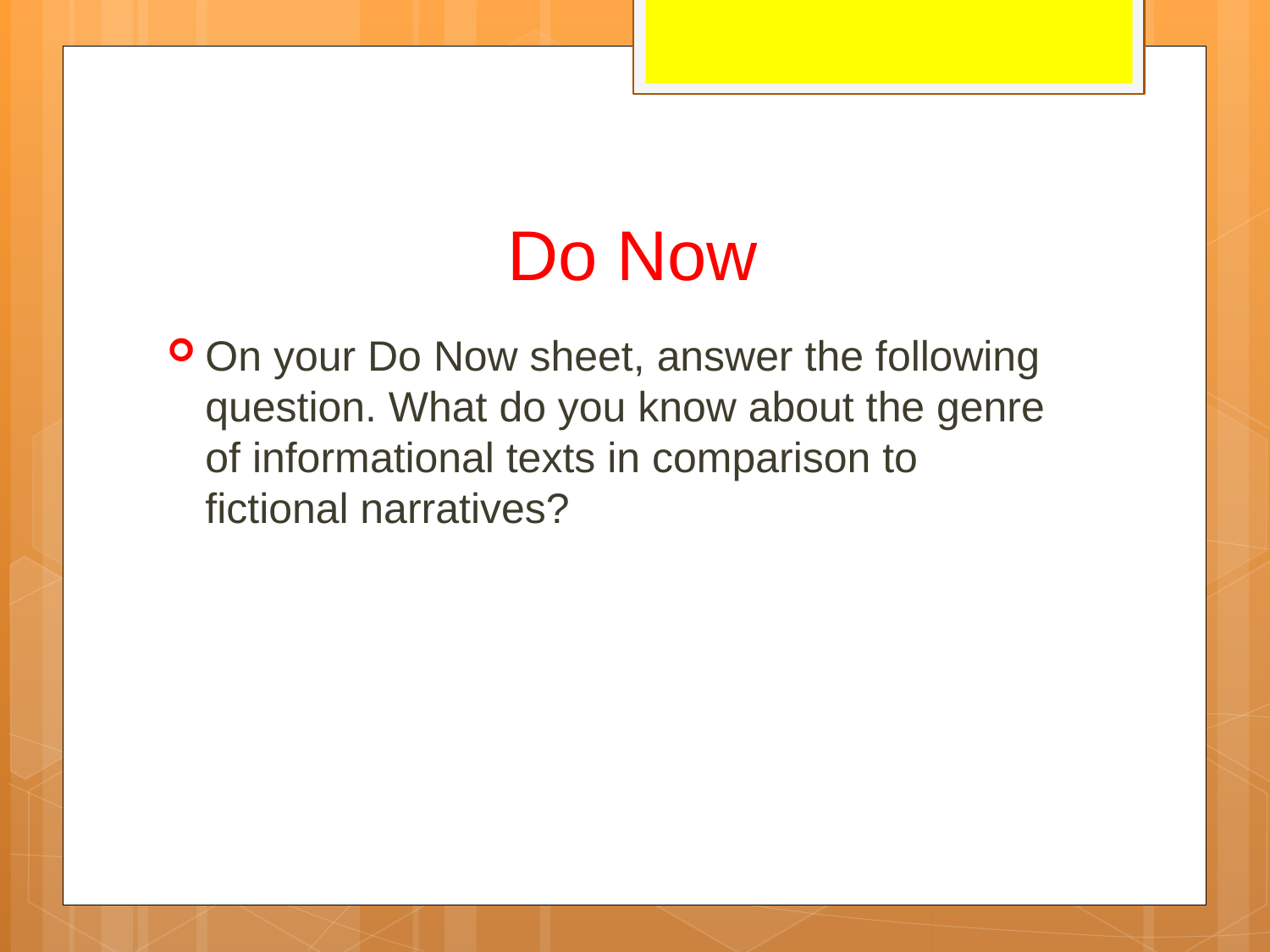

# Do Now
On your Do Now sheet, answer the following question. What do you know about the genre of informational texts in comparison to fictional narratives?